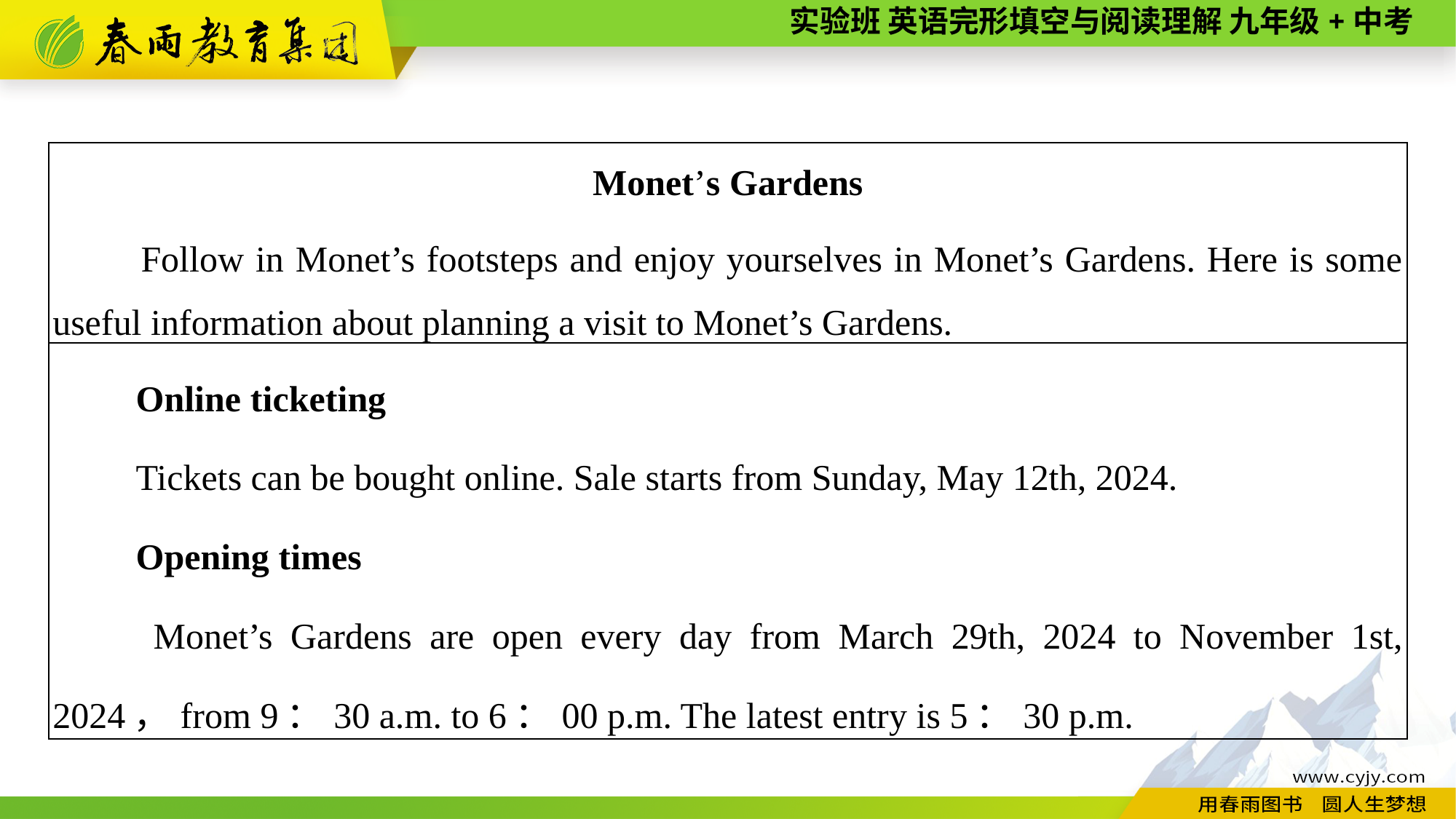

| Monet’s Gardens 　　Follow in Monet’s footsteps and enjoy yourselves in Monet’s Gardens. Here is some useful information about planning a visit to Monet’s Gardens. |
| --- |
| Online ticketing 　　Tickets can be bought online. Sale starts from Sunday, May 12th, 2024. 　　Opening times 　　Monet’s Gardens are open every day from March 29th, 2024 to November 1st, 2024，from 9：30 a.m. to 6：00 p.m. The latest entry is 5：30 p.m. |